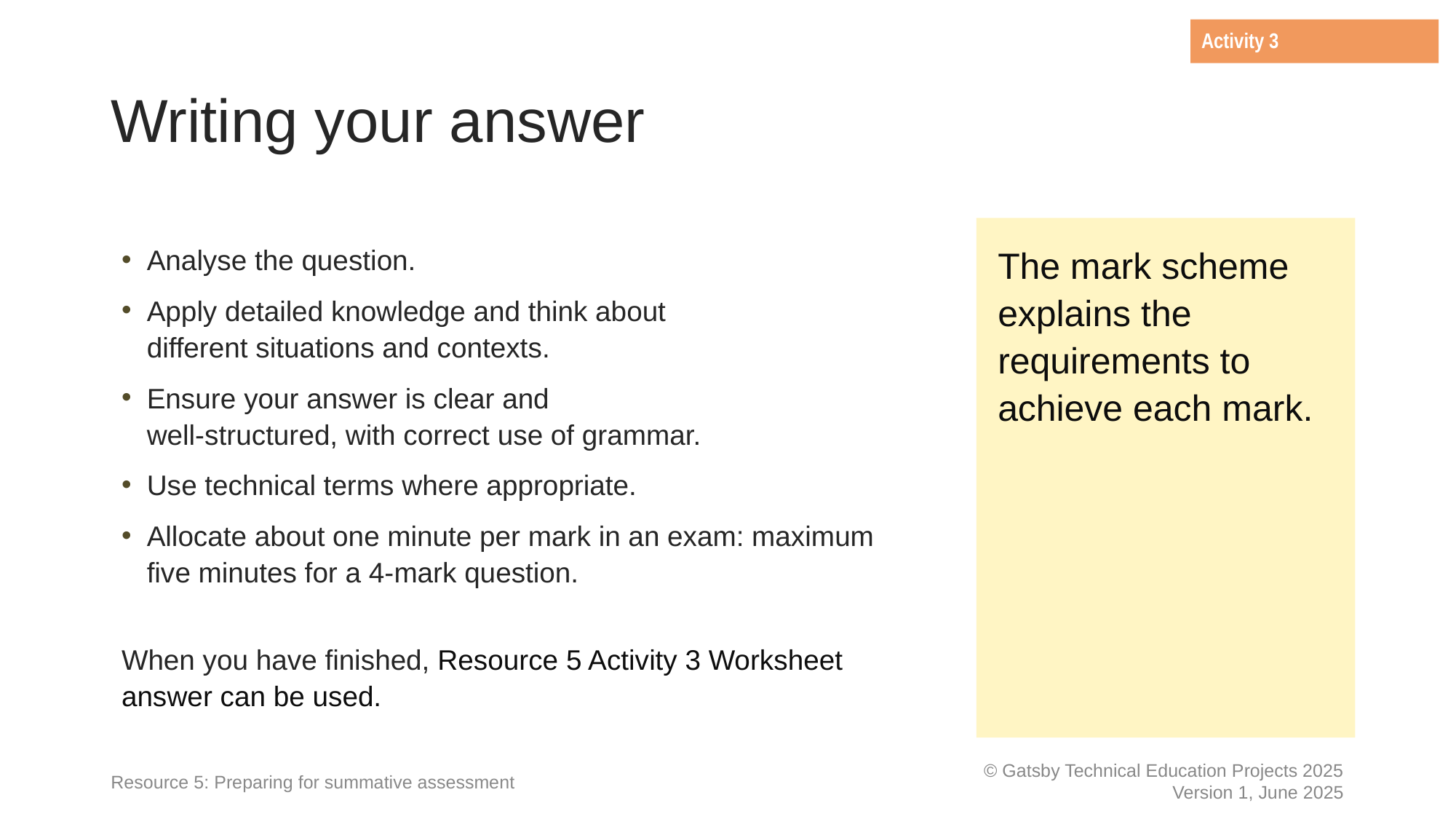

Activity 3
# Writing your answer
Analyse the question.
Apply detailed knowledge and think about
different situations and contexts.
Ensure your answer is clear and
well-structured, with correct use of grammar.
Use technical terms where appropriate.
Allocate about one minute per mark in an exam: maximum five minutes for a 4-mark question.
When you have finished, Resource 5 Activity 3 Worksheet answer can be used.

The mark scheme explains the requirements to achieve each mark.
Resource 5: Preparing for summative assessment